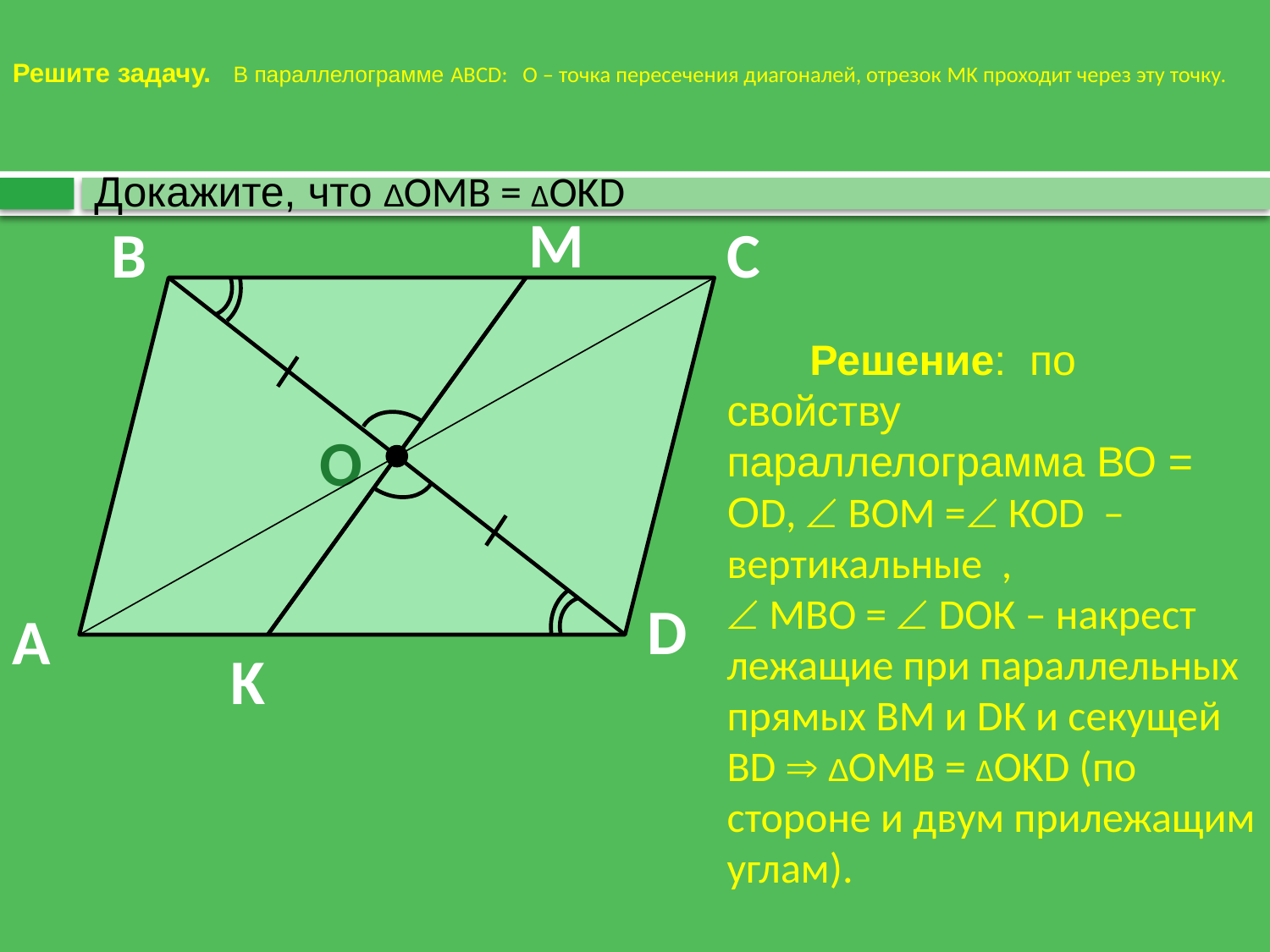

# Решите задачу.   В параллелограмме ABCD:   О – точка пересечения диагоналей, отрезок MK проходит через эту точку.
Докажите, что ∆OMB = ∆OKD
M
B
C

       Решение:  по свойству параллелограмма ВО = ОD, ∠ ВОМ =∠ КОD  – вертикальные  ,
∠ МВО = ∠ DОК – накрест  лежащие при параллельных прямых ВМ и DК и секущей ВD ⇒ ∆OMB = ∆OKD (по стороне и двум прилежащим углам).

O

D
A
K